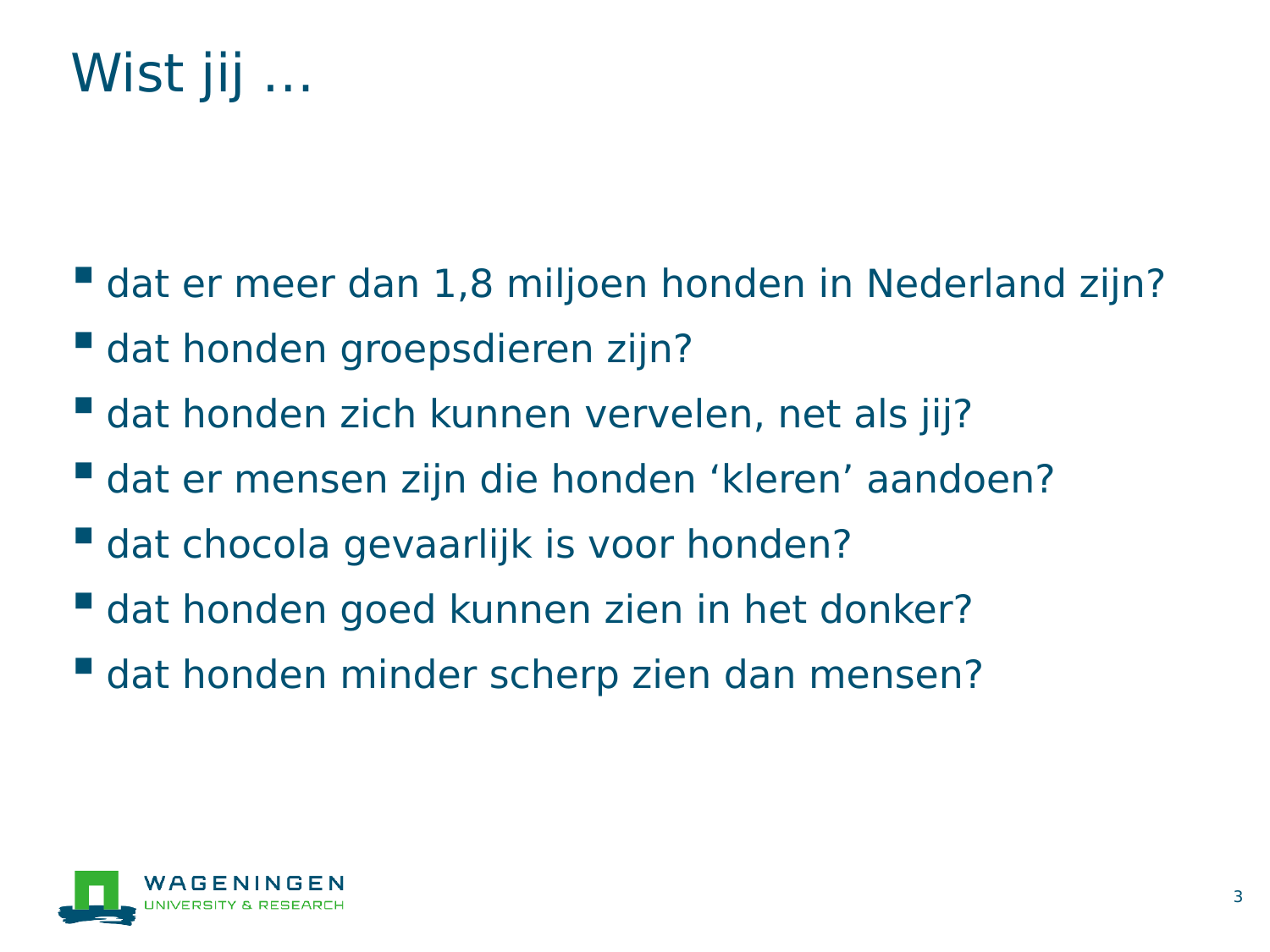

# Wist jij …
dat er meer dan 1,8 miljoen honden in Nederland zijn?
dat honden groepsdieren zijn?
dat honden zich kunnen vervelen, net als jij?
dat er mensen zijn die honden ‘kleren’ aandoen?
dat chocola gevaarlijk is voor honden?
dat honden goed kunnen zien in het donker?
dat honden minder scherp zien dan mensen?
3